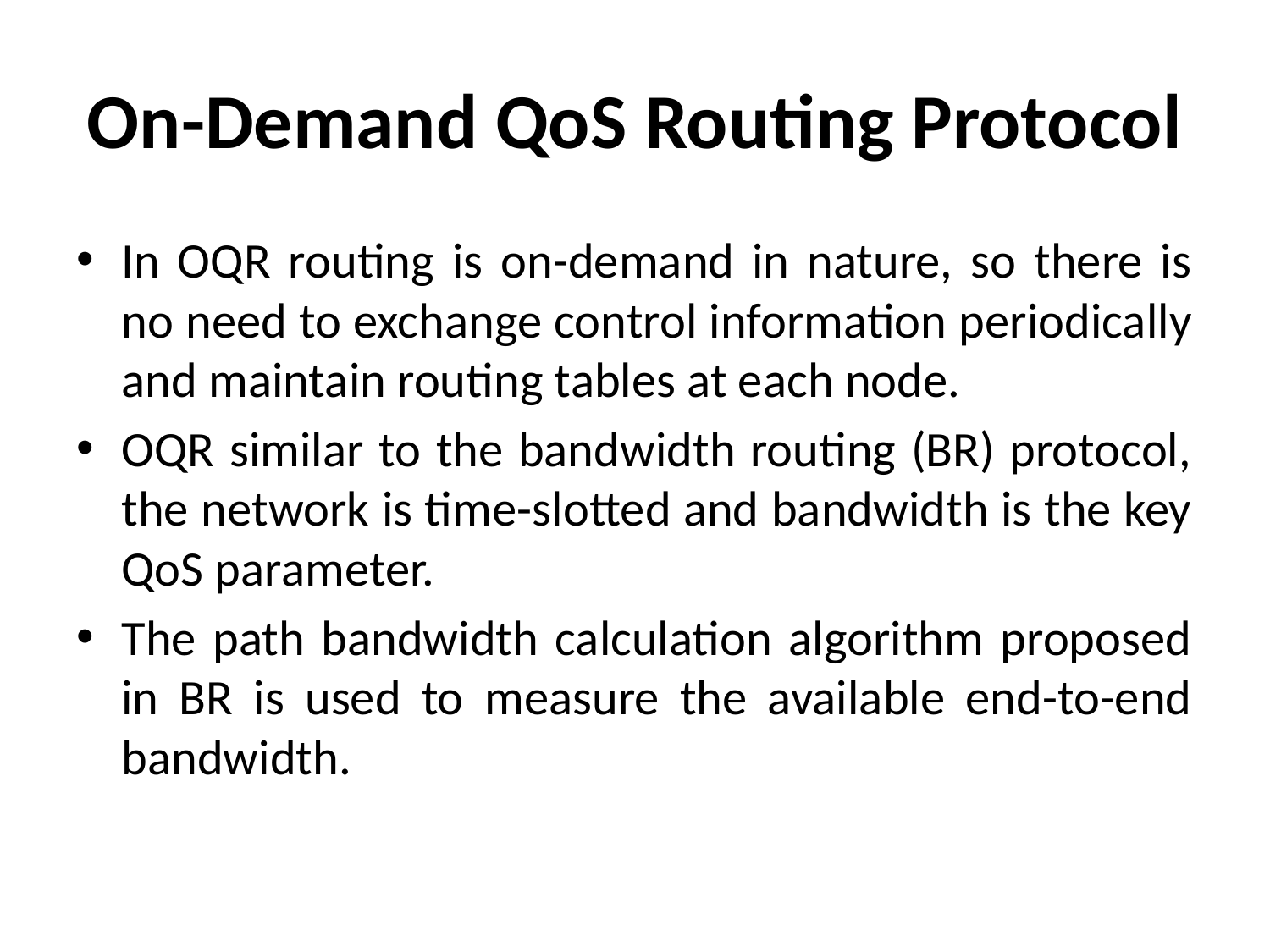

# On-Demand QoS Routing Protocol
In OQR routing is on-demand in nature, so there is no need to exchange control information periodically and maintain routing tables at each node.
OQR similar to the bandwidth routing (BR) protocol, the network is time-slotted and bandwidth is the key QoS parameter.
The path bandwidth calculation algorithm proposed in BR is used to measure the available end-to-end bandwidth.